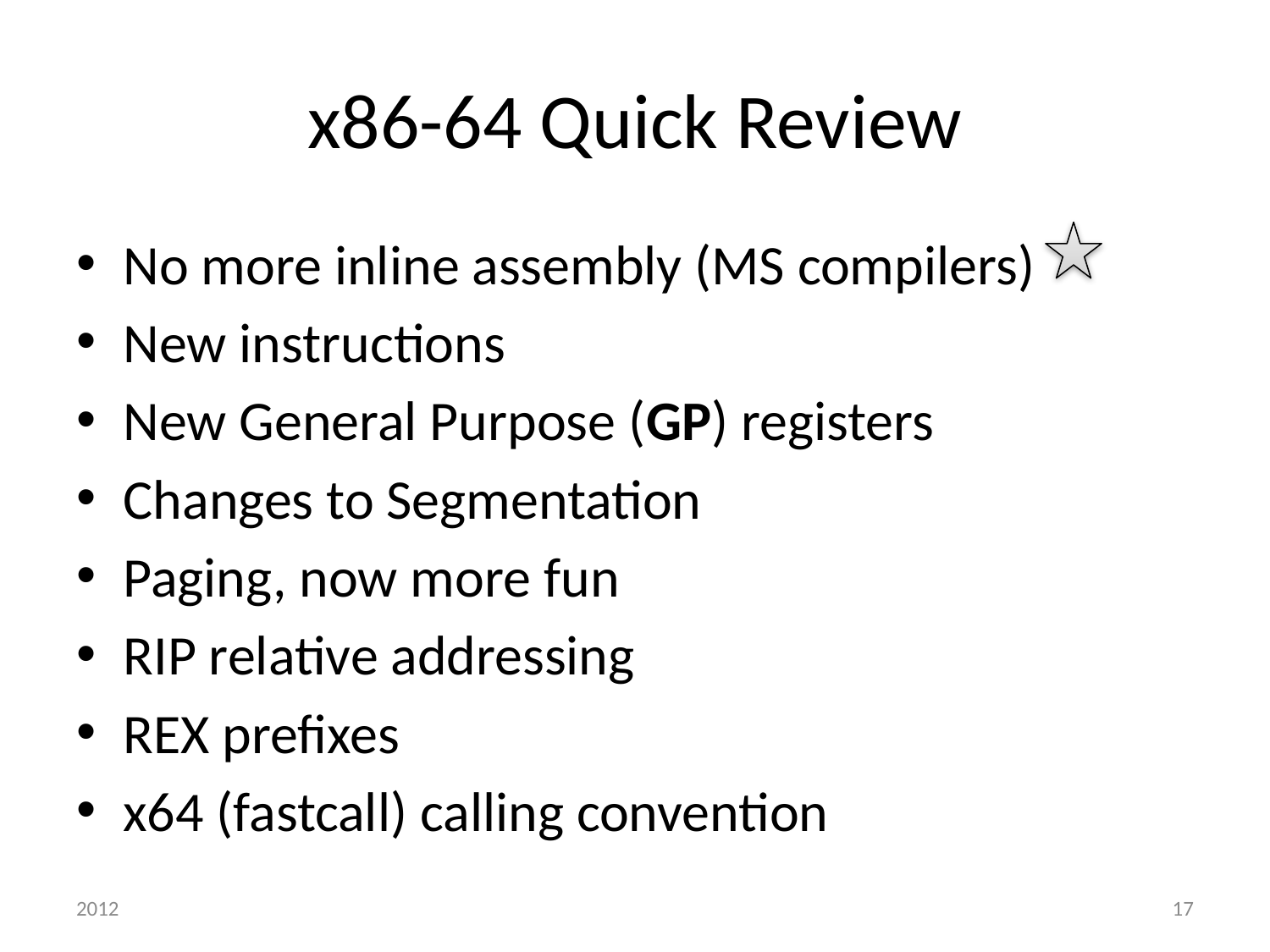

# x86-64 Quick Review
No more inline assembly (MS compilers)
New instructions
New General Purpose (GP) registers
Changes to Segmentation
Paging, now more fun
RIP relative addressing
REX prefixes
x64 (fastcall) calling convention

2012

17